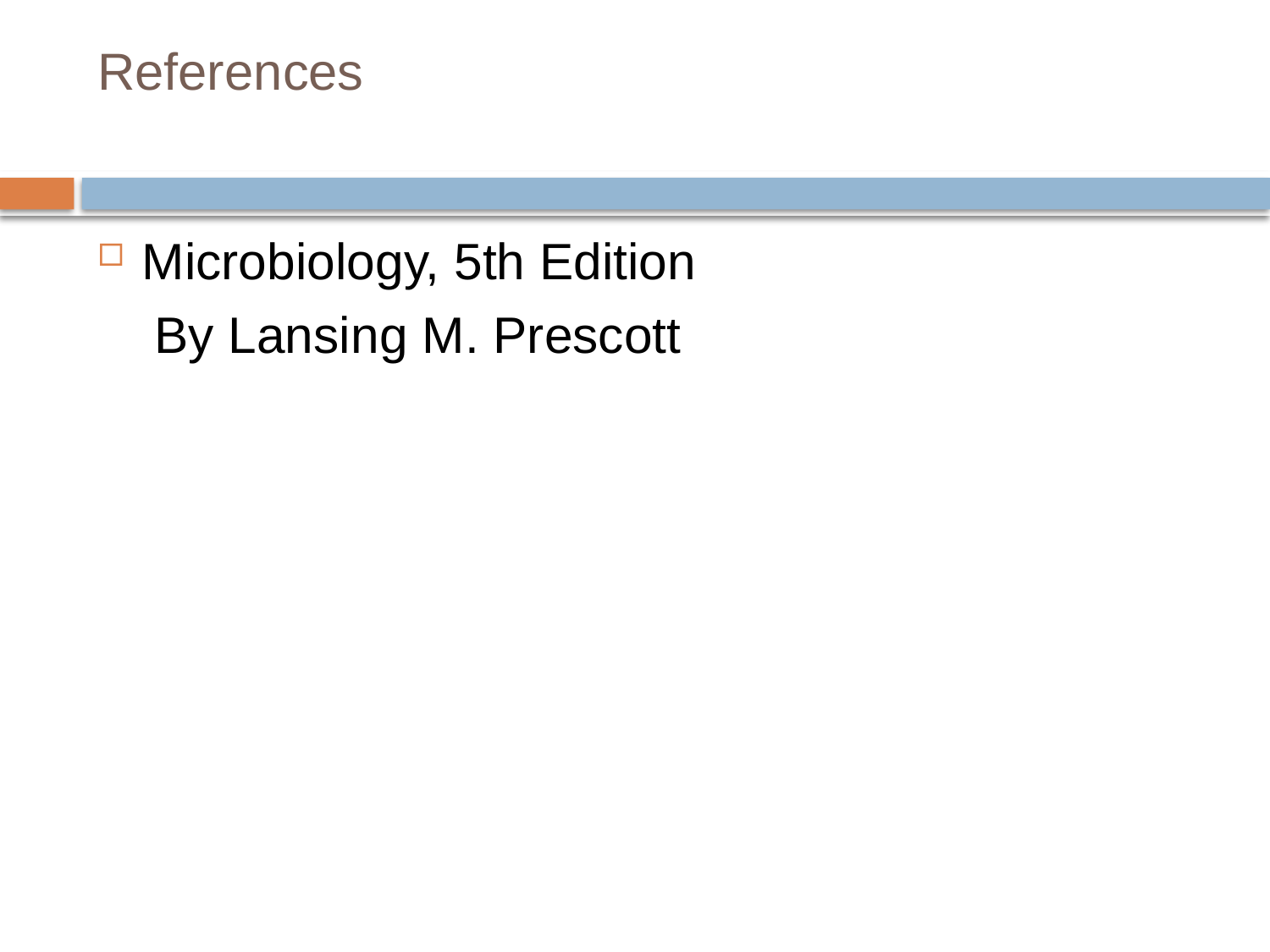

# References
Microbiology, 5th Edition
    By Lansing M. Prescott